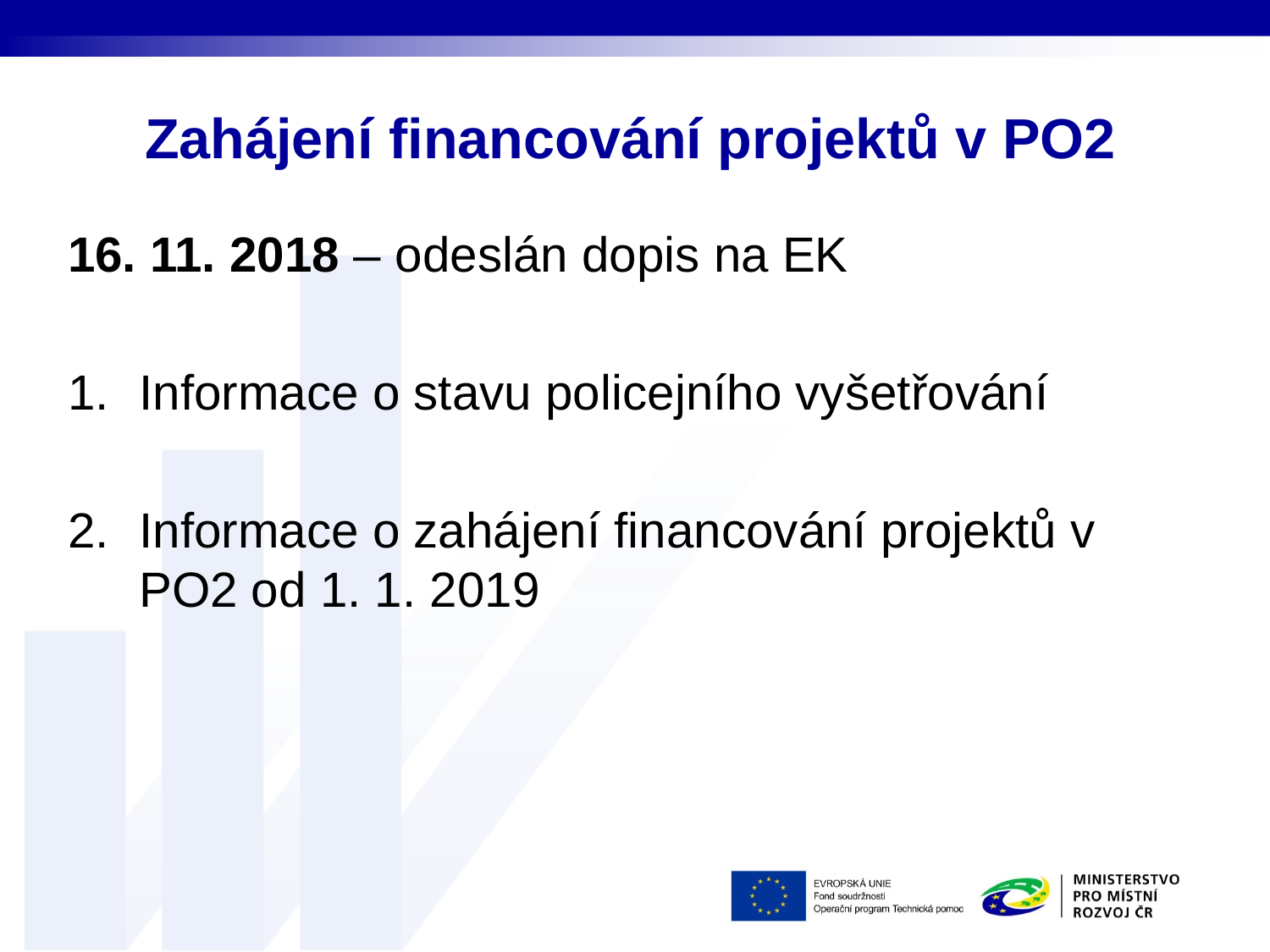

# Zahájení financování projektů v PO2
16. 11. 2018 – odeslán dopis na EK

Informace o stavu policejního vyšetřování

Informace o zahájení financování projektů v PO2 od 1. 1. 2019